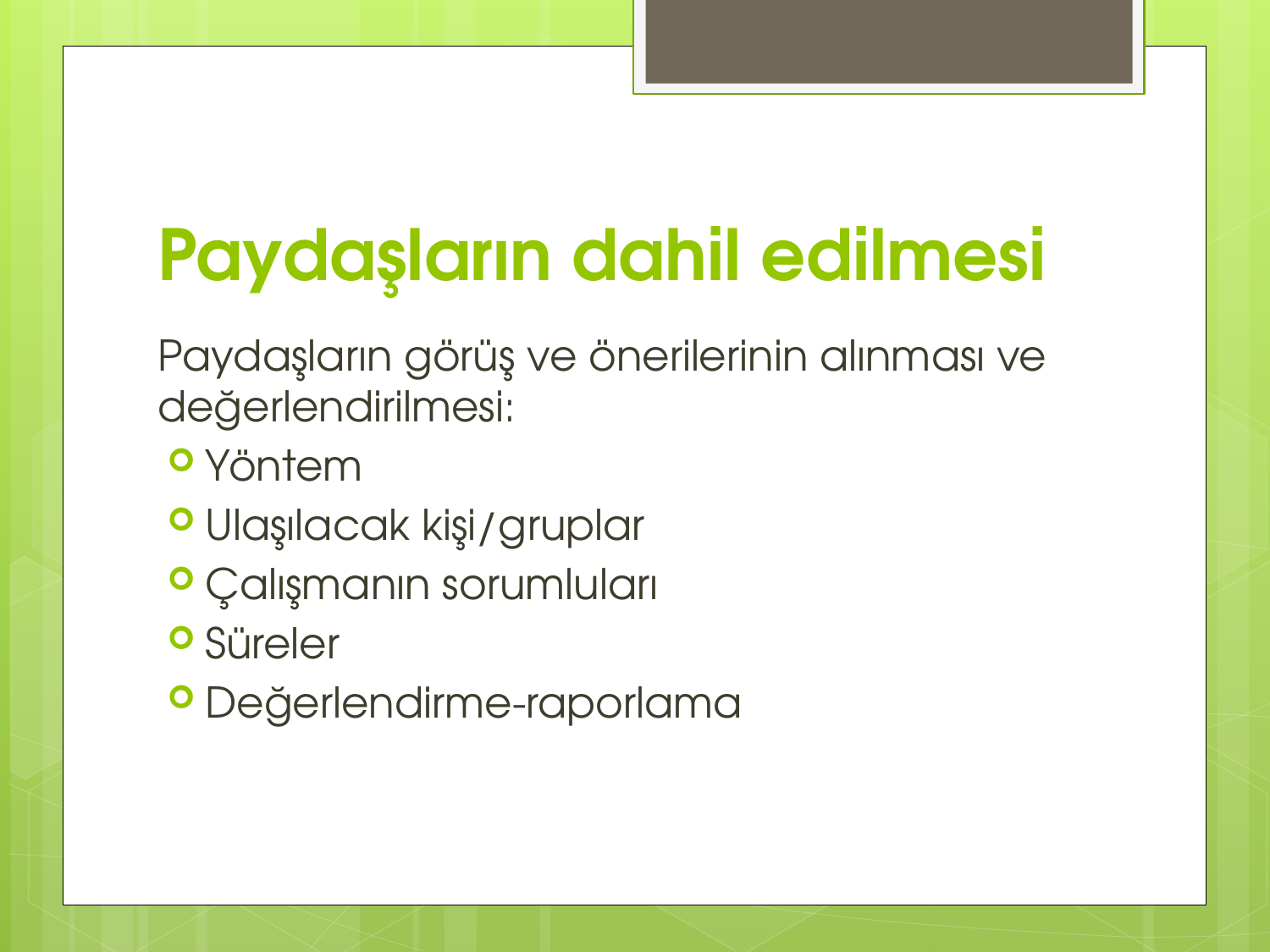

# Paydaşların dahil edilmesi
Paydaşların görüş ve önerilerinin alınması ve değerlendirilmesi:
Yöntem
Ulaşılacak kişi/gruplar
Çalışmanın sorumluları
Süreler
Değerlendirme-raporlama